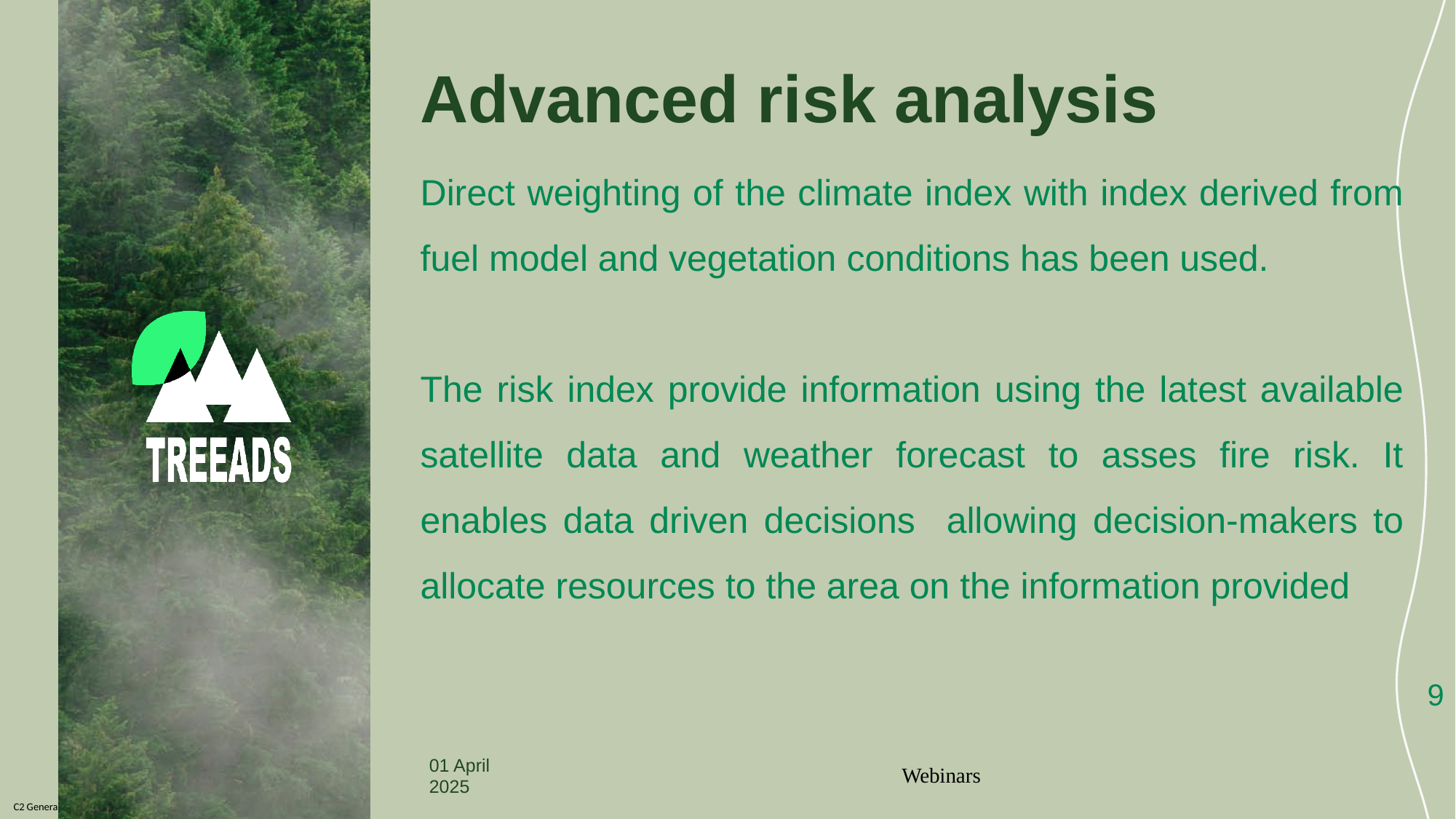

# Advanced risk analysis
Direct weighting of the climate index with index derived from fuel model and vegetation conditions has been used.

The risk index provide information using the latest available satellite data and weather forecast to asses fire risk. It enables data driven decisions  allowing decision-makers to allocate resources to the area on the information provided

9
Webinars
01 April 2025